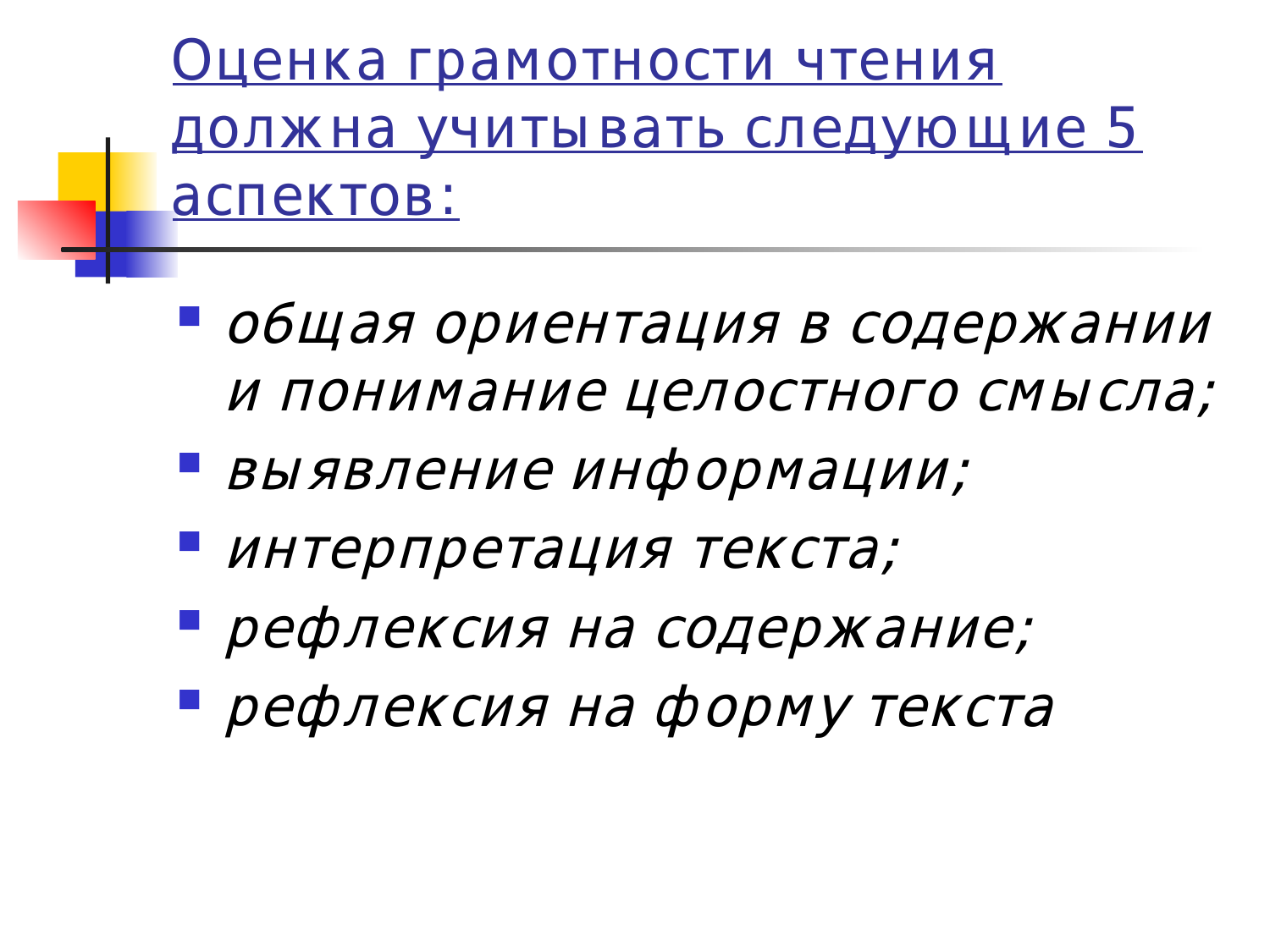

# Оценка грамотности чтения должна учитывать следующие 5 аспектов:
общая ориентация в содержании и понимание целостного смысла;
выявление информации;
интерпретация текста;
рефлексия на содержание;
рефлексия на форму текста